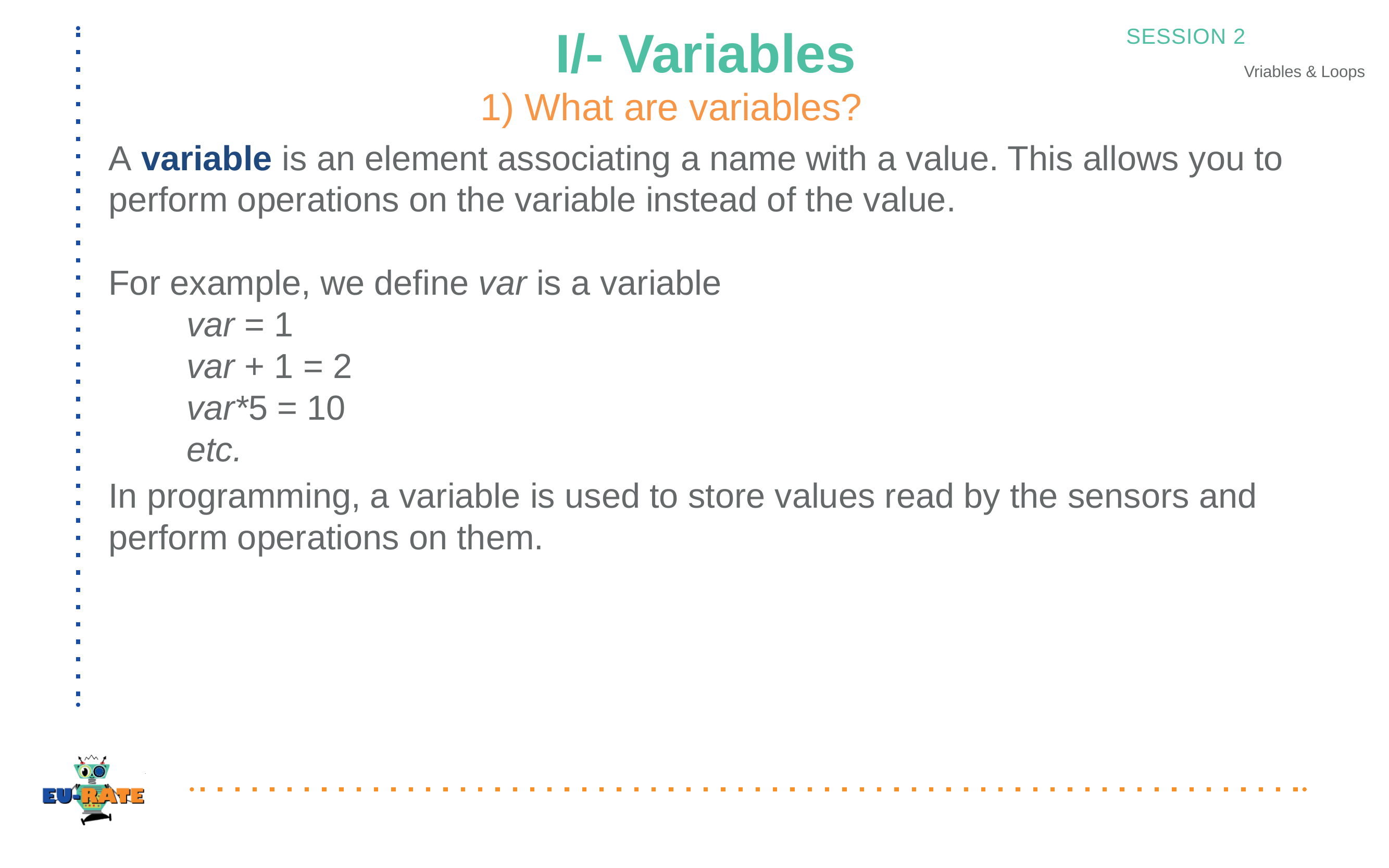

# I/- Variables
SESSION 2
Vriables & Loops
1) What are variables?
A variable is an element associating a name with a value. This allows you to perform operations on the variable instead of the value.

For example, we define var is a variable
	var = 1
	var + 1 = 2
	var*5 = 10
	etc.
In programming, a variable is used to store values read by the sensors and perform operations on them.